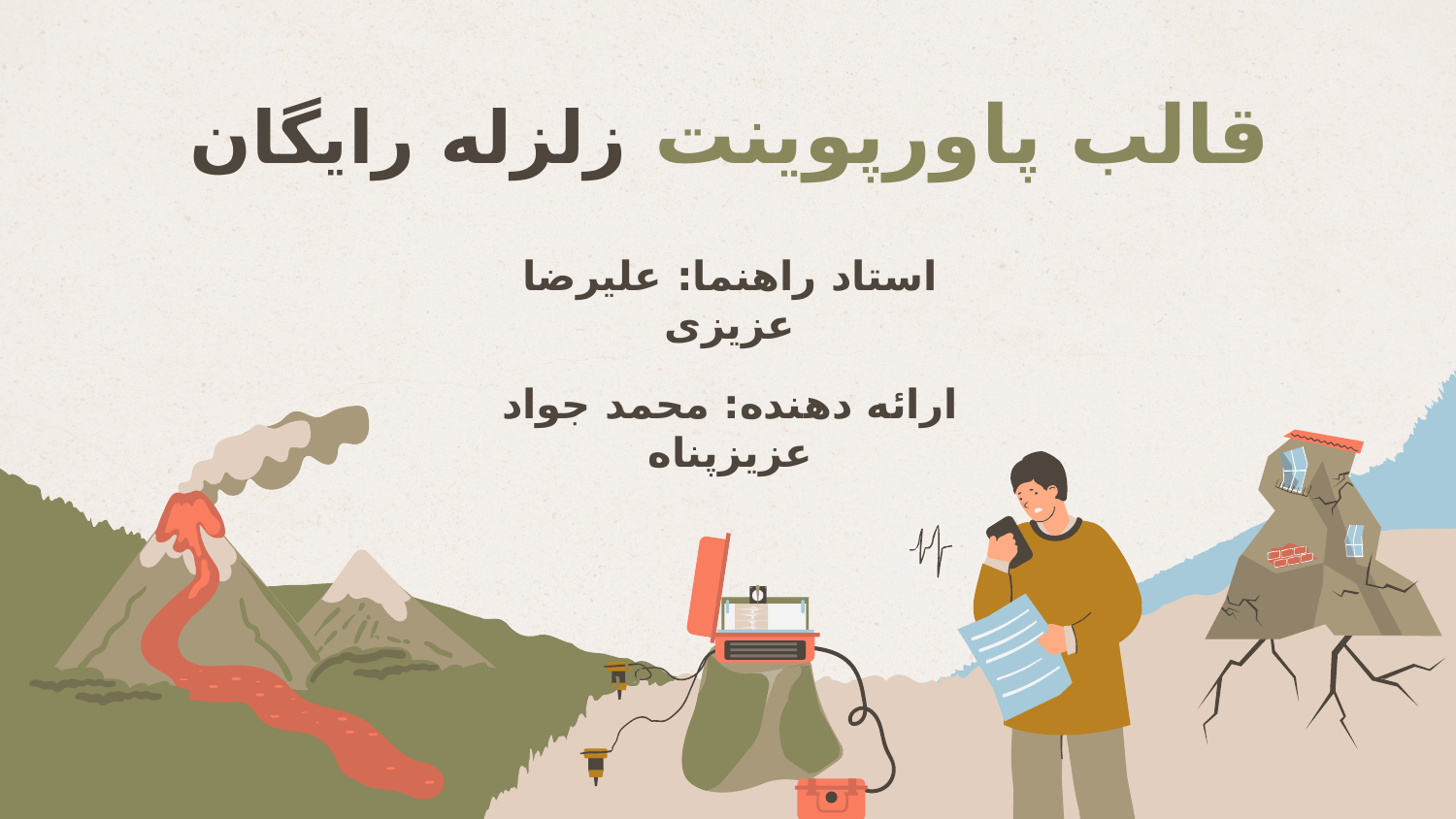

قالب پاورپوینت زلزله رایگان
استاد راهنما: علیرضا عزیزی
ارائه دهنده: محمد جواد عزیزپناه

تاریخ ارائه: ..........